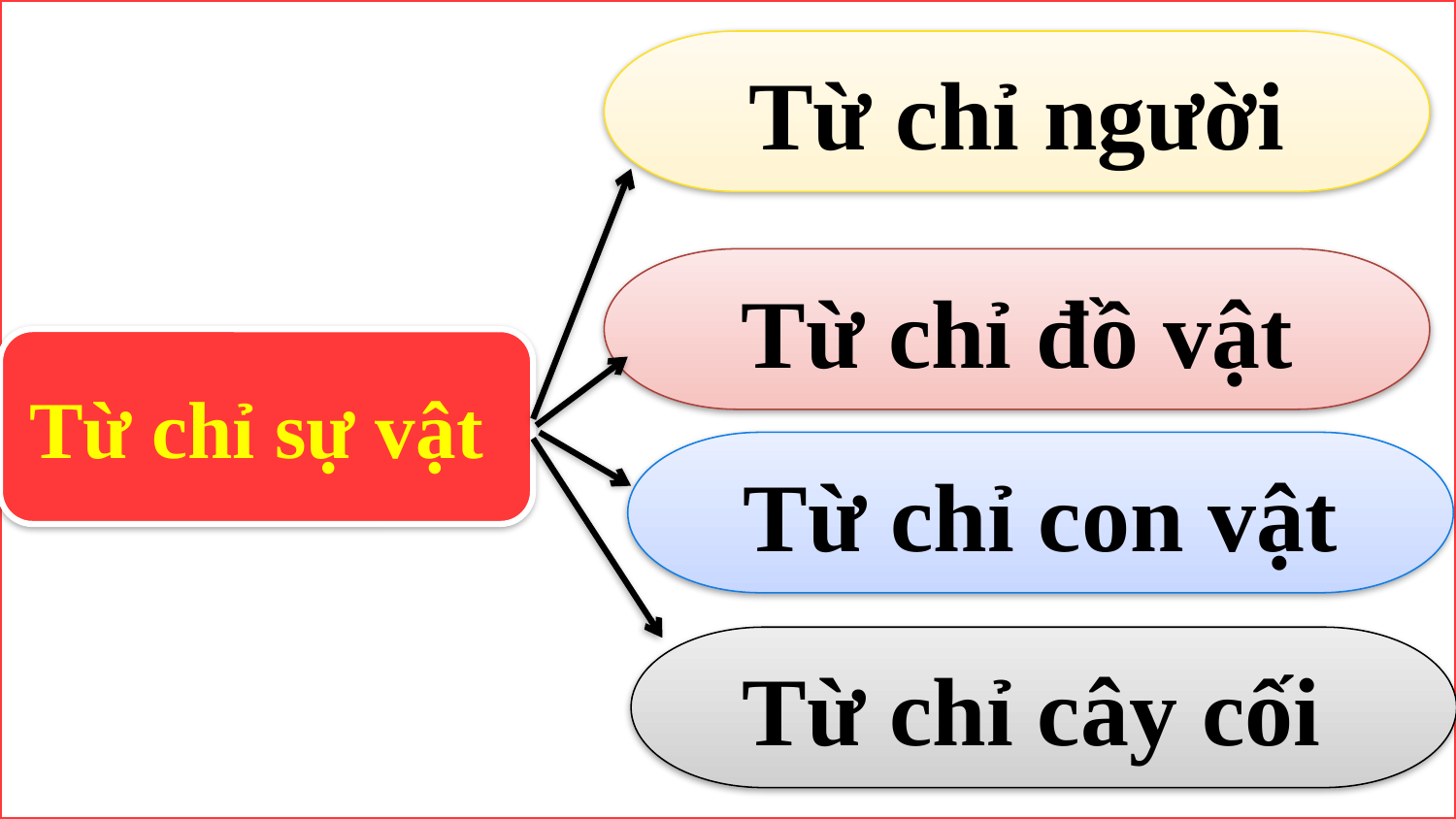

Từ chỉ người
Từ chỉ đồ vật
Từ chỉ sự vật
Từ chỉ con vật
Từ chỉ cây cối